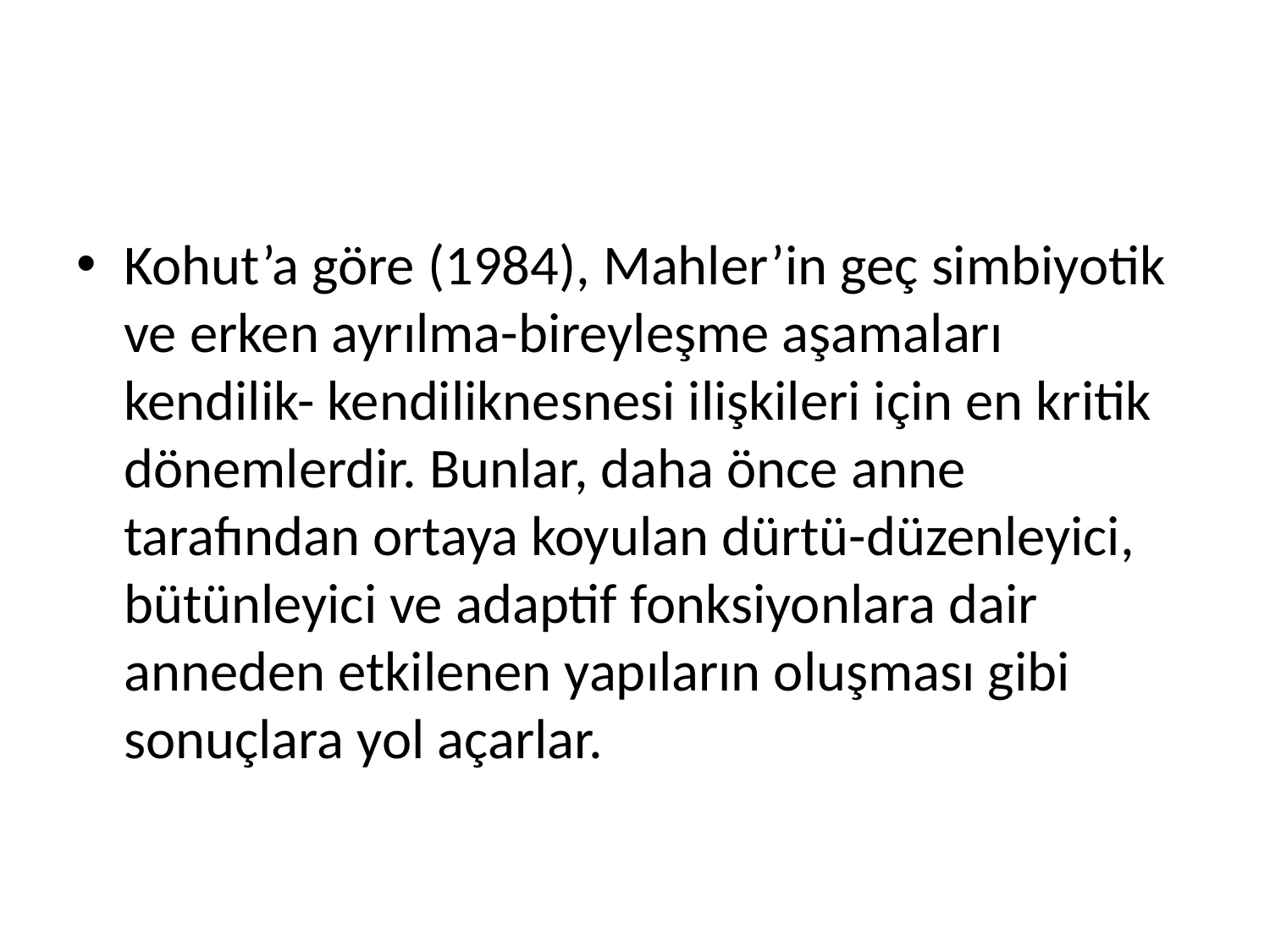

#
Kohut’a göre (1984), Mahler’in geç simbiyotik ve erken ayrılma-bireyleşme aşamaları kendilik- kendiliknesnesi ilişkileri için en kritik dönemlerdir. Bunlar, daha önce anne tarafından ortaya koyulan dürtü-düzenleyici, bütünleyici ve adaptif fonksiyonlara dair anneden etkilenen yapıların oluşması gibi sonuçlara yol açarlar.